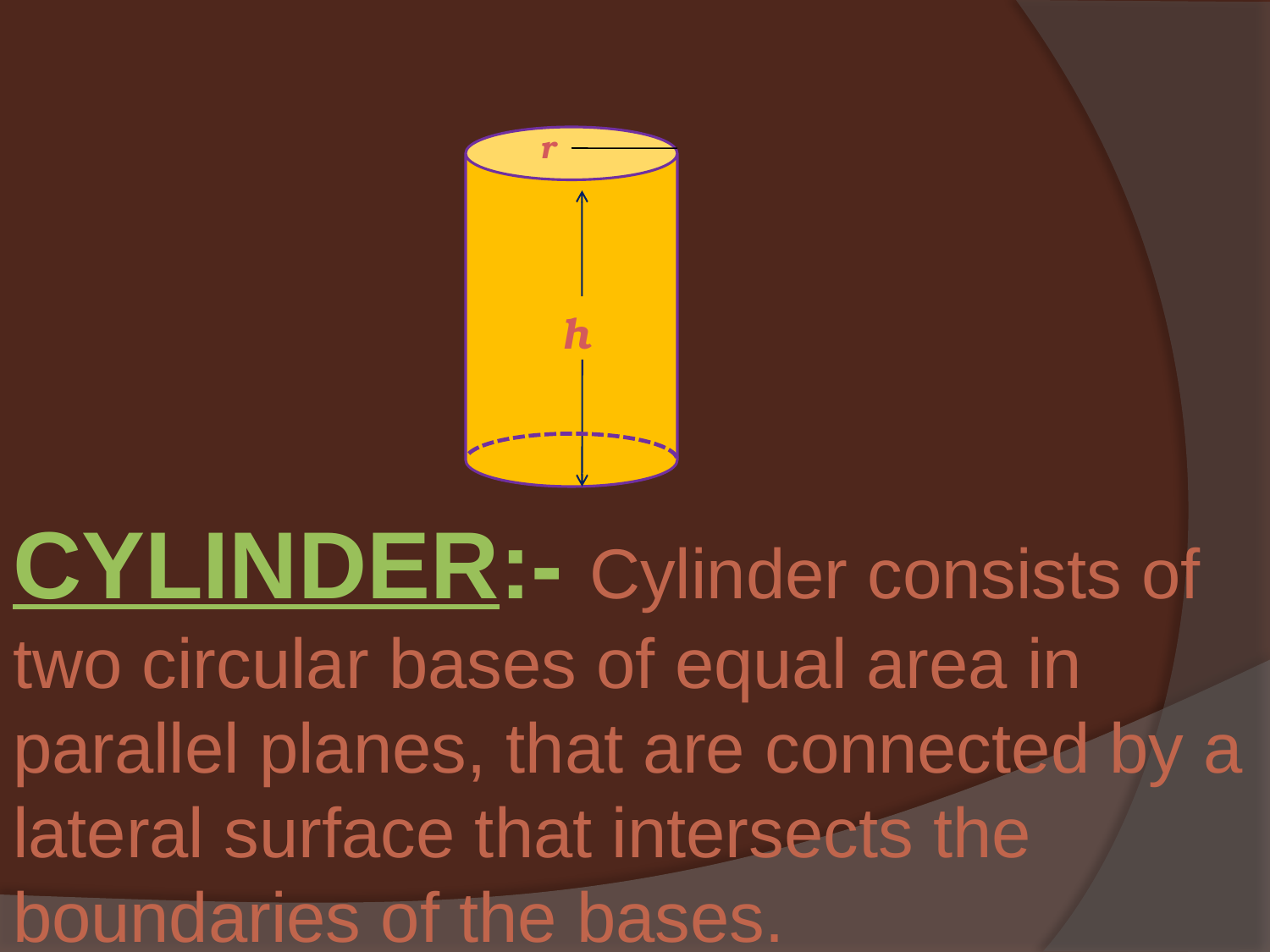

r
h

CYLINDER:- Cylinder consists of two circular bases of equal area in parallel planes, that are connected by a lateral surface that intersects the boundaries of the bases.